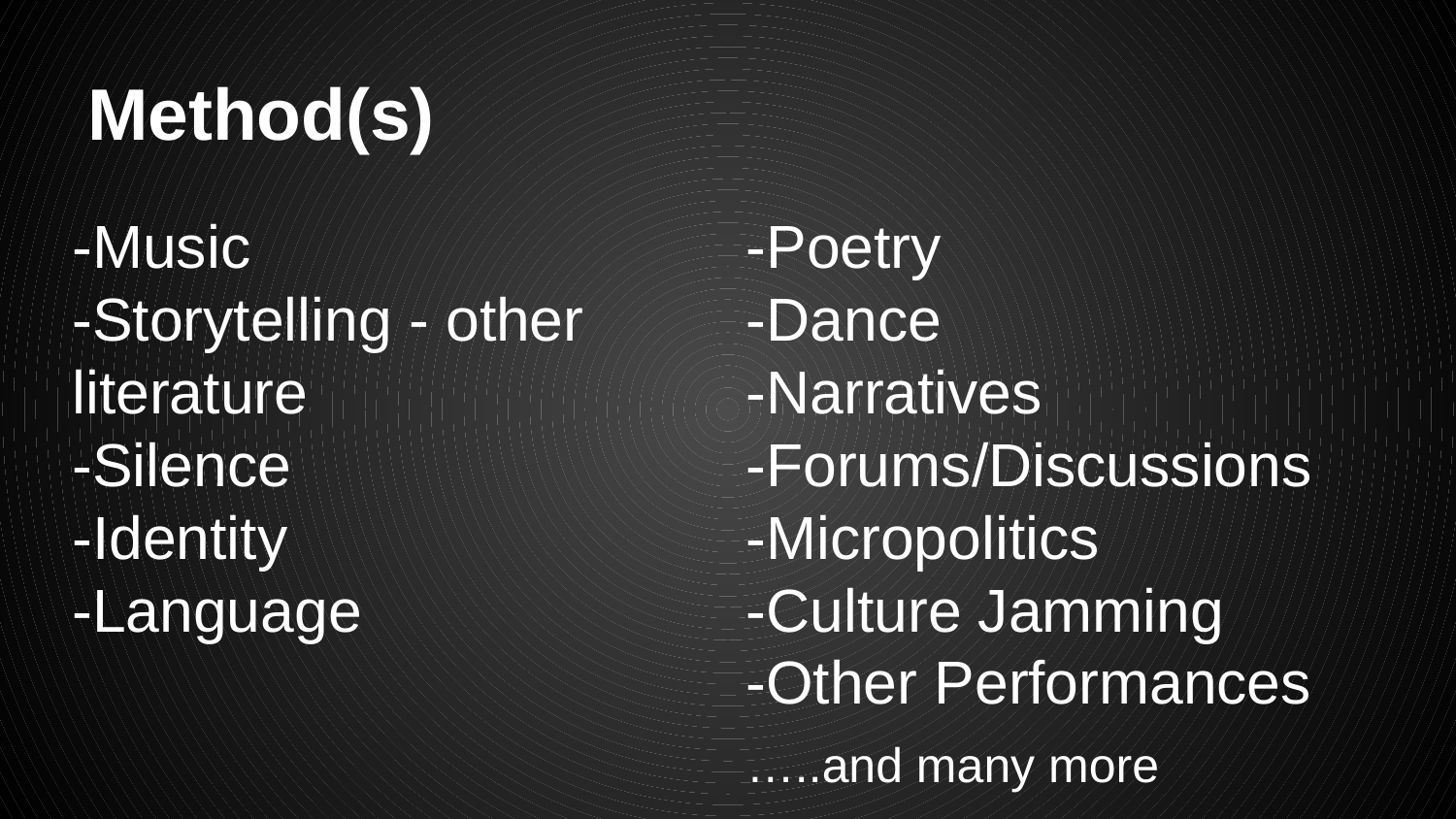

# Method(s)
-Music
-Storytelling - other literature
-Silence
-Identity
-Language

-Poetry
-Dance
-Narratives
-Forums/Discussions
-Micropolitics
-Culture Jamming
-Other Performances
…..and many more